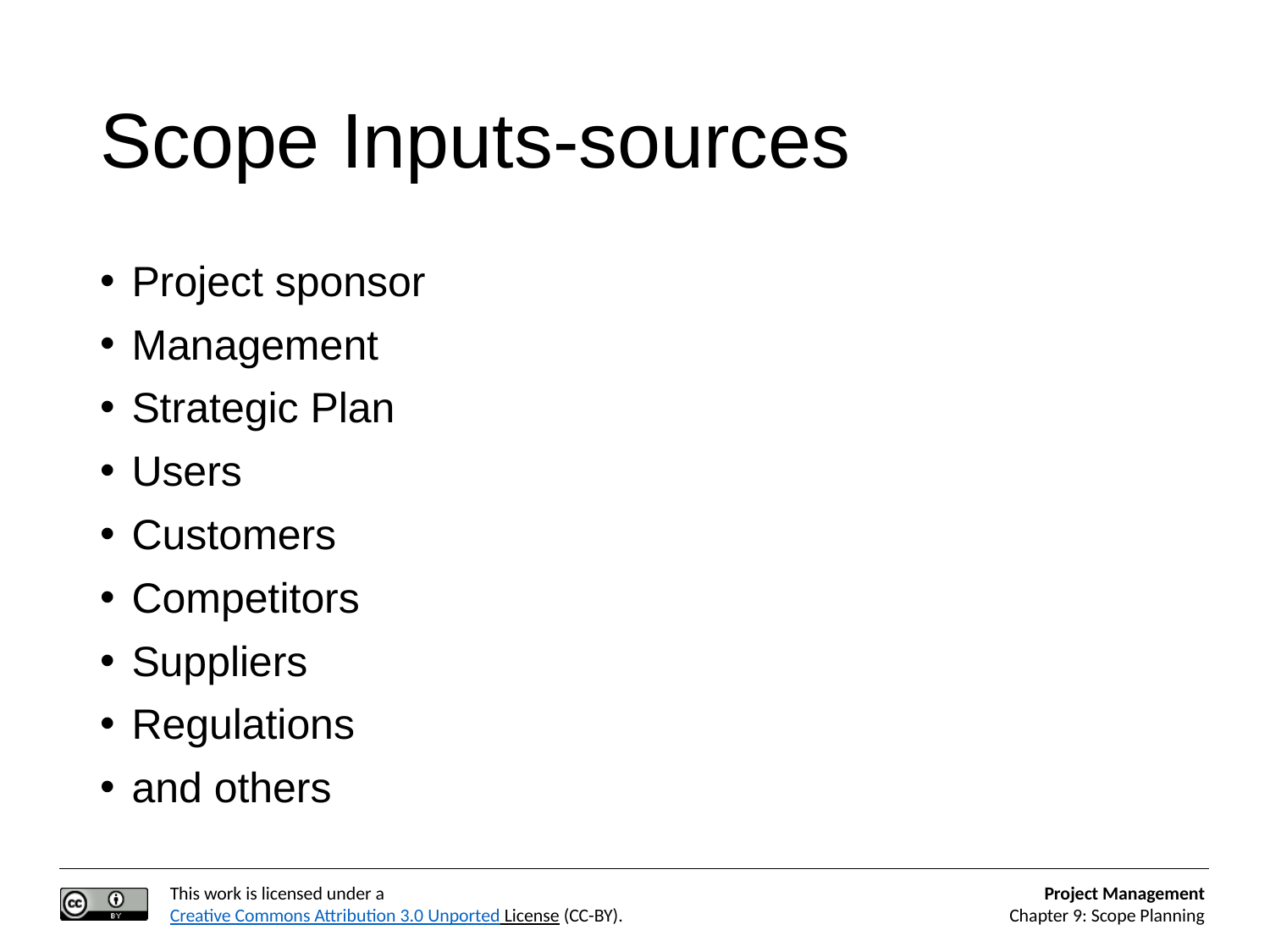

# Scope Inputs-sources
Project sponsor
Management
Strategic Plan
Users
Customers
Competitors
Suppliers
Regulations
and others